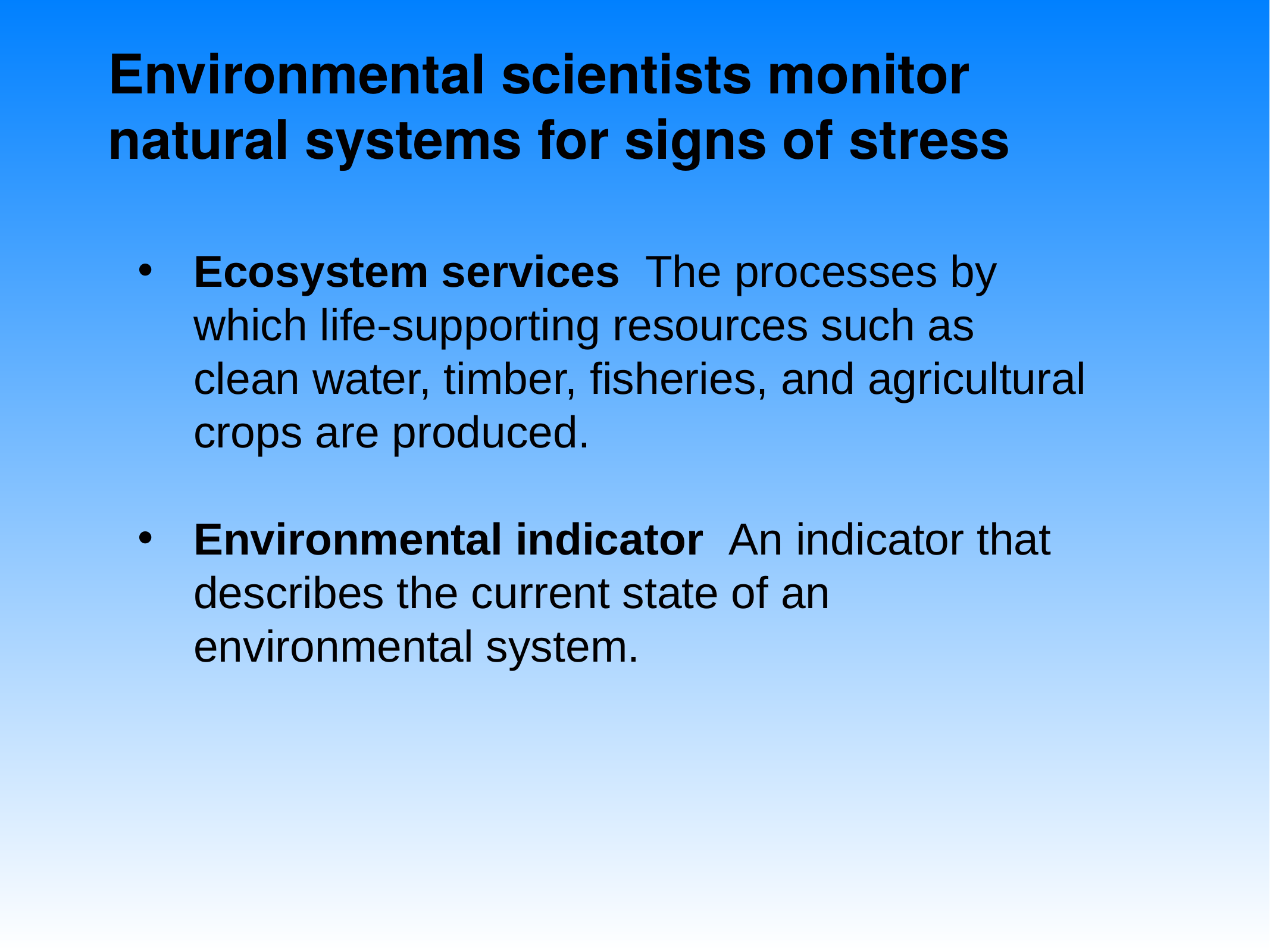

Environmental scientists monitor natural systems for signs of stress

Ecosystem services  The processes by which life-supporting resources such as clean water, timber, fisheries, and agricultural crops are produced.

Environmental indicator  An indicator that describes the current state of an environmental system.